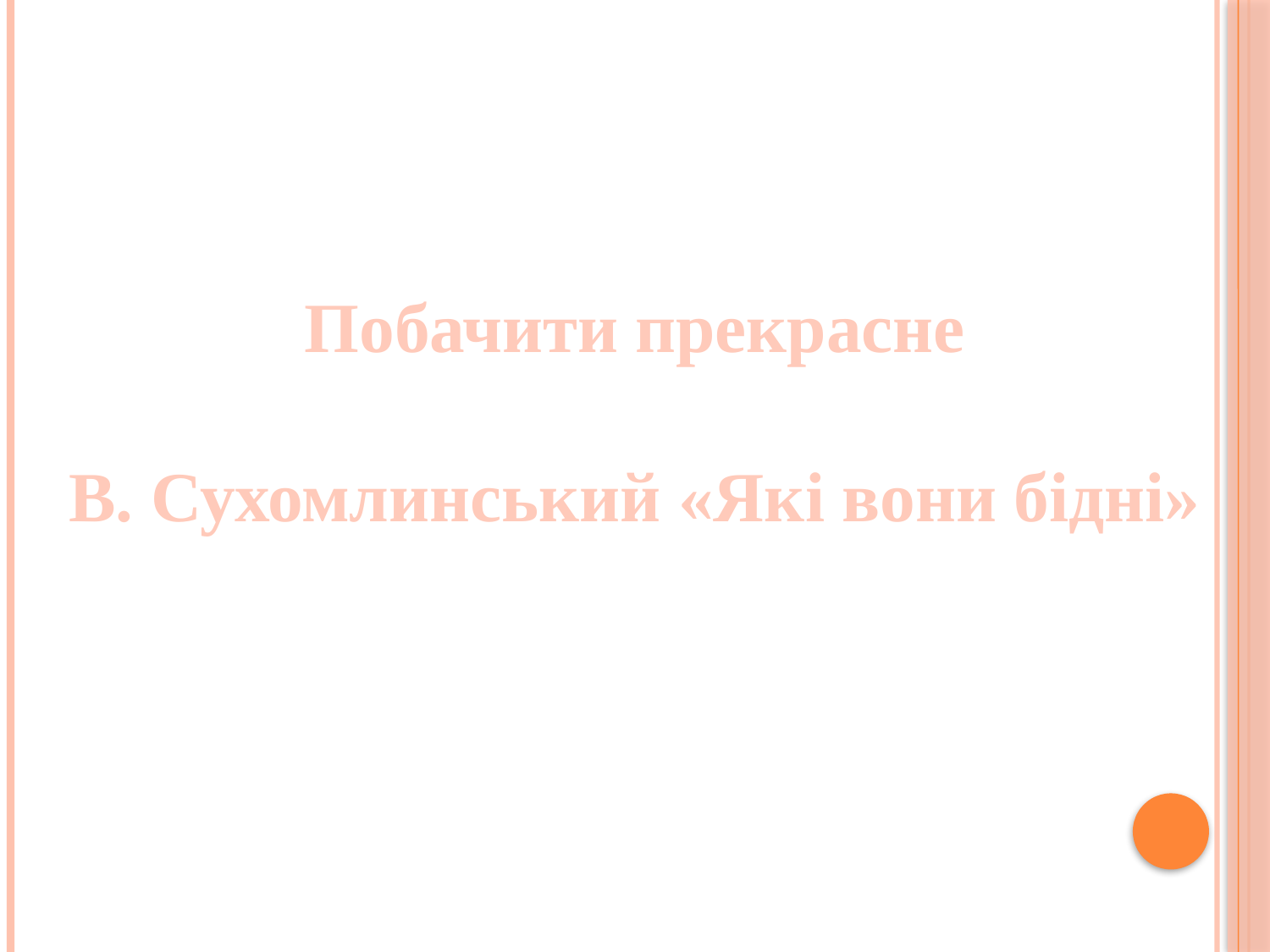

Побачити прекрасне

В. Сухомлинський «Які вони бідні»